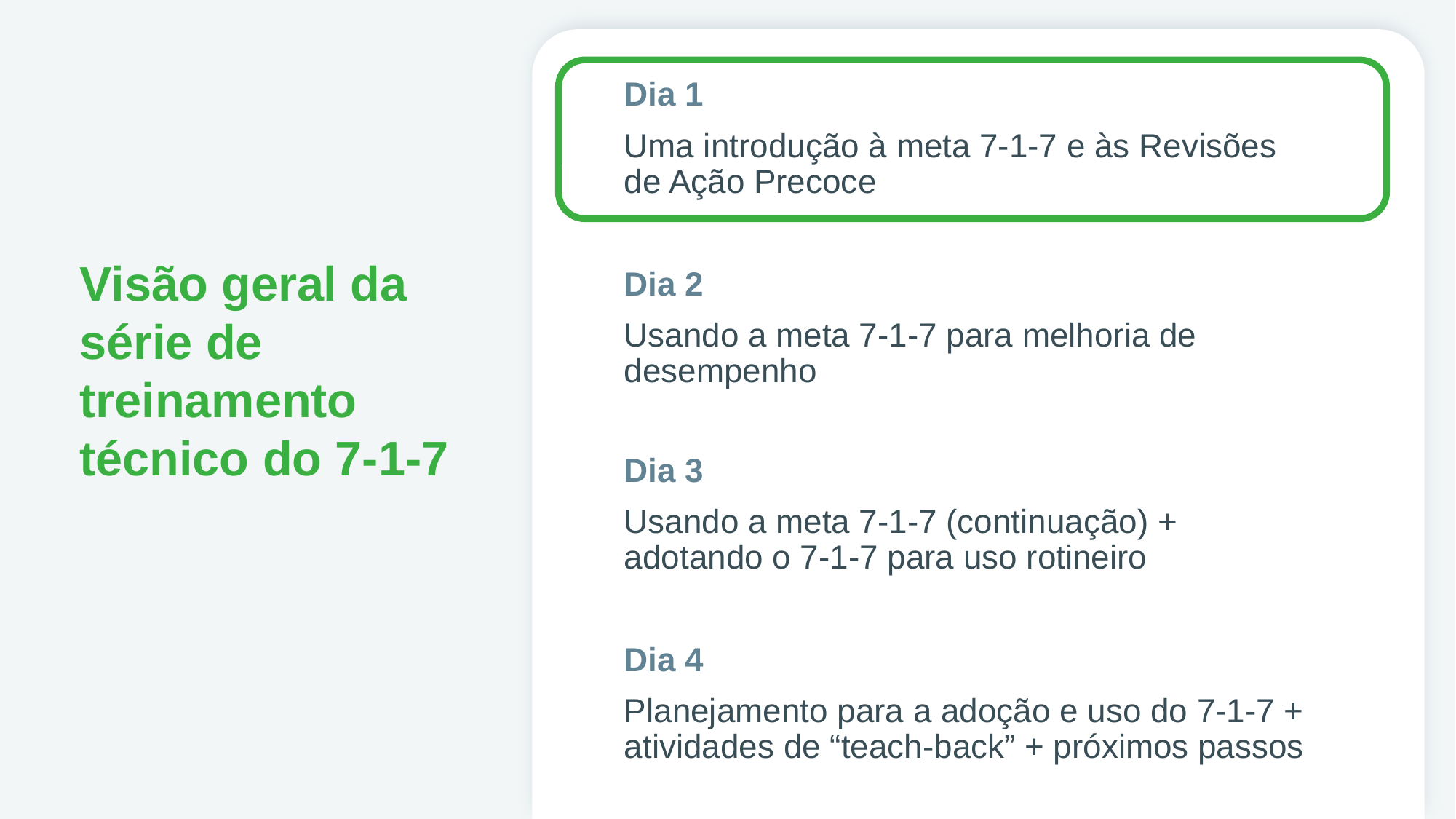

Dia 1
Uma introdução à meta 7-1-7 e às Revisões de Ação Precoce

Dia 2
Usando a meta 7-1-7 para melhoria de desempenho

Dia 3
Usando a meta 7-1-7 (continuação) + adotando o 7-1-7 para uso rotineiro

Dia 4
Planejamento para a adoção e uso do 7-1-7 + atividades de “teach-back” + próximos passos

# Visão geral da série de treinamento técnico do 7-1-7